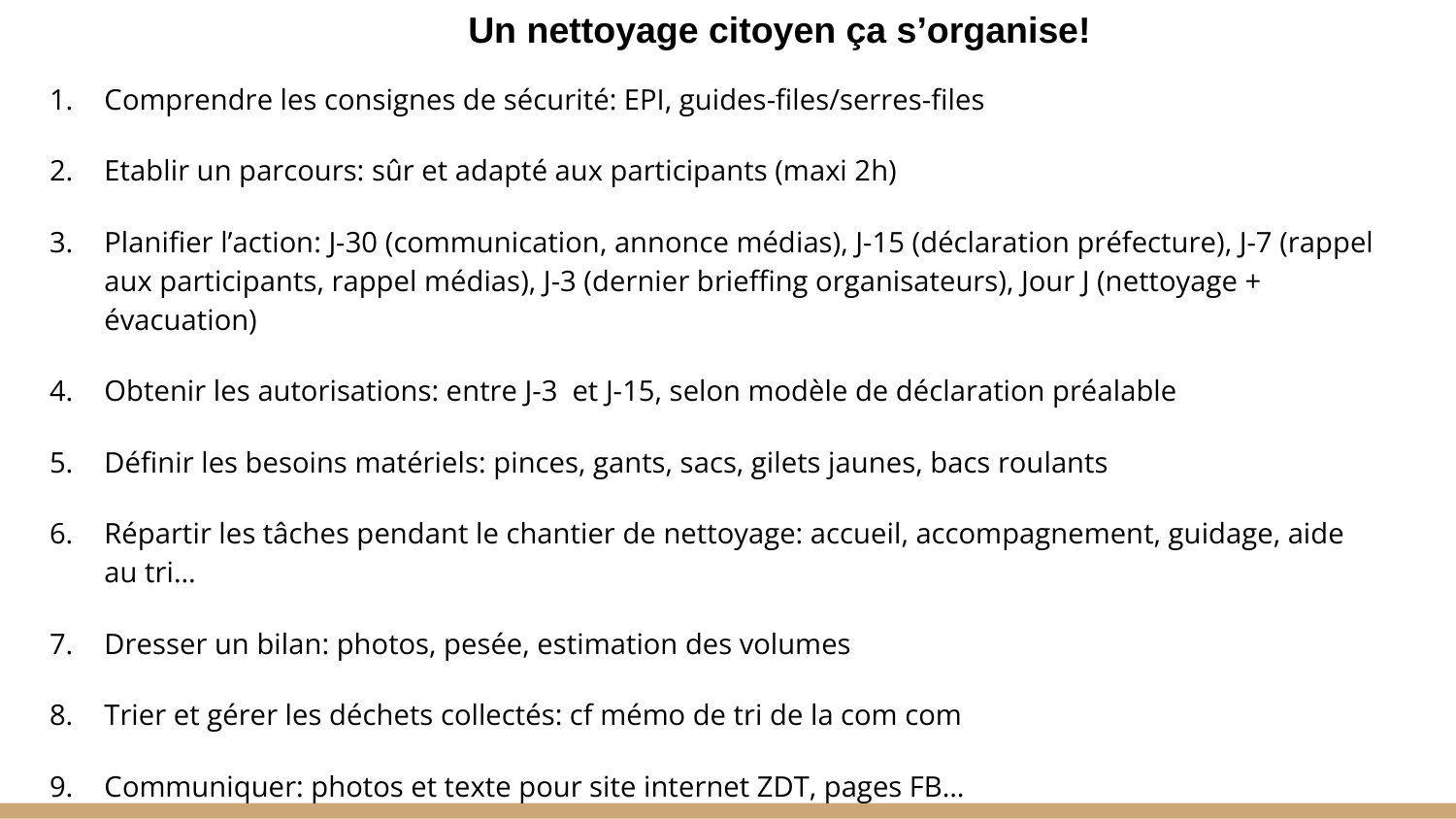

Un nettoyage citoyen ça s’organise!
Comprendre les consignes de sécurité: EPI, guides-files/serres-files
Etablir un parcours: sûr et adapté aux participants (maxi 2h)
Planifier l’action: J-30 (communication, annonce médias), J-15 (déclaration préfecture), J-7 (rappel aux participants, rappel médias), J-3 (dernier brieffing organisateurs), Jour J (nettoyage + évacuation)
Obtenir les autorisations: entre J-3  et J-15, selon modèle de déclaration préalable
Définir les besoins matériels: pinces, gants, sacs, gilets jaunes, bacs roulants
Répartir les tâches pendant le chantier de nettoyage: accueil, accompagnement, guidage, aide au tri…
Dresser un bilan: photos, pesée, estimation des volumes
Trier et gérer les déchets collectés: cf mémo de tri de la com com
Communiquer: photos et texte pour site internet ZDT, pages FB…